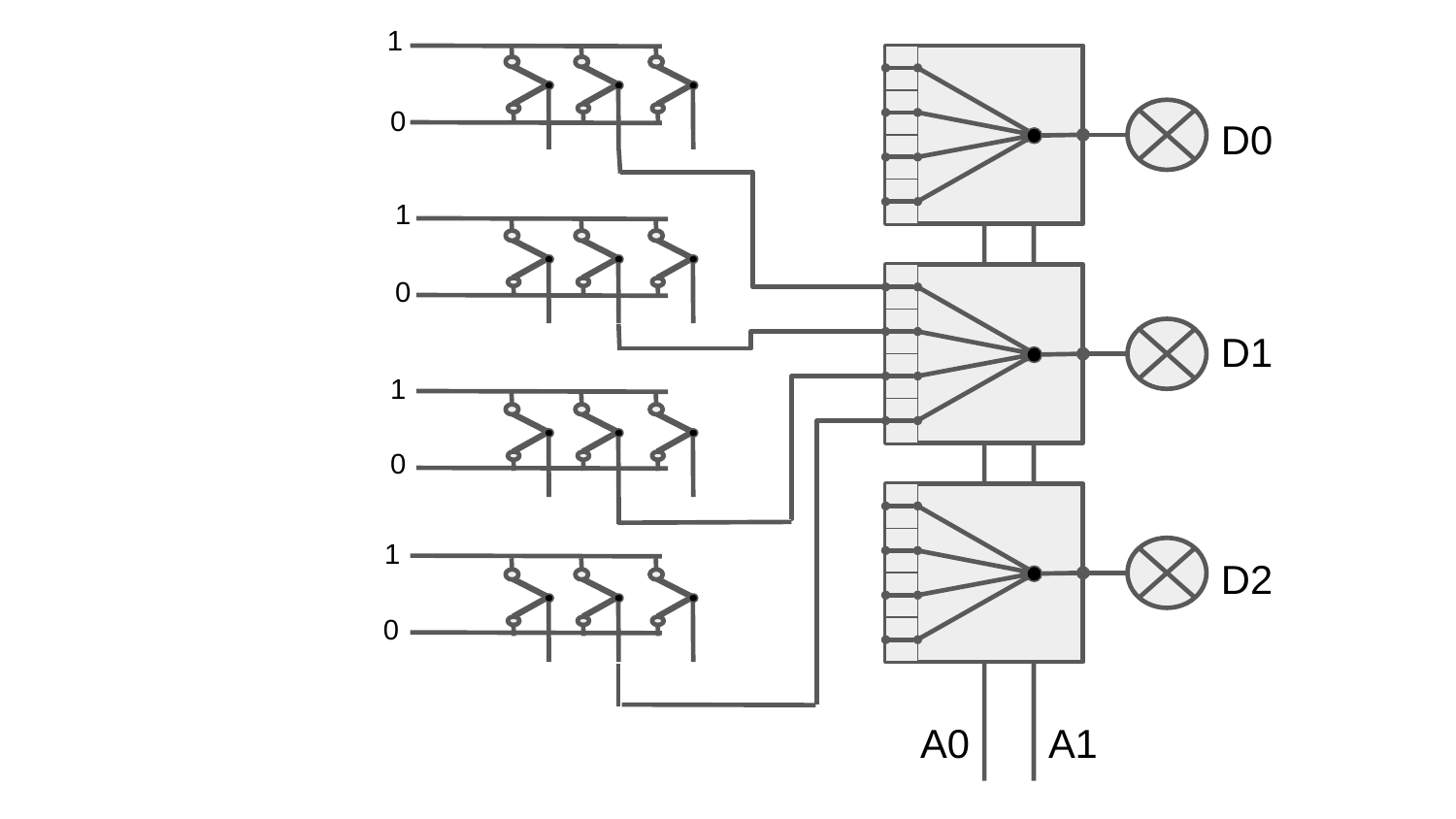

1

0

D0

1
0

D1

1

0

1

D2

0

A0
A1